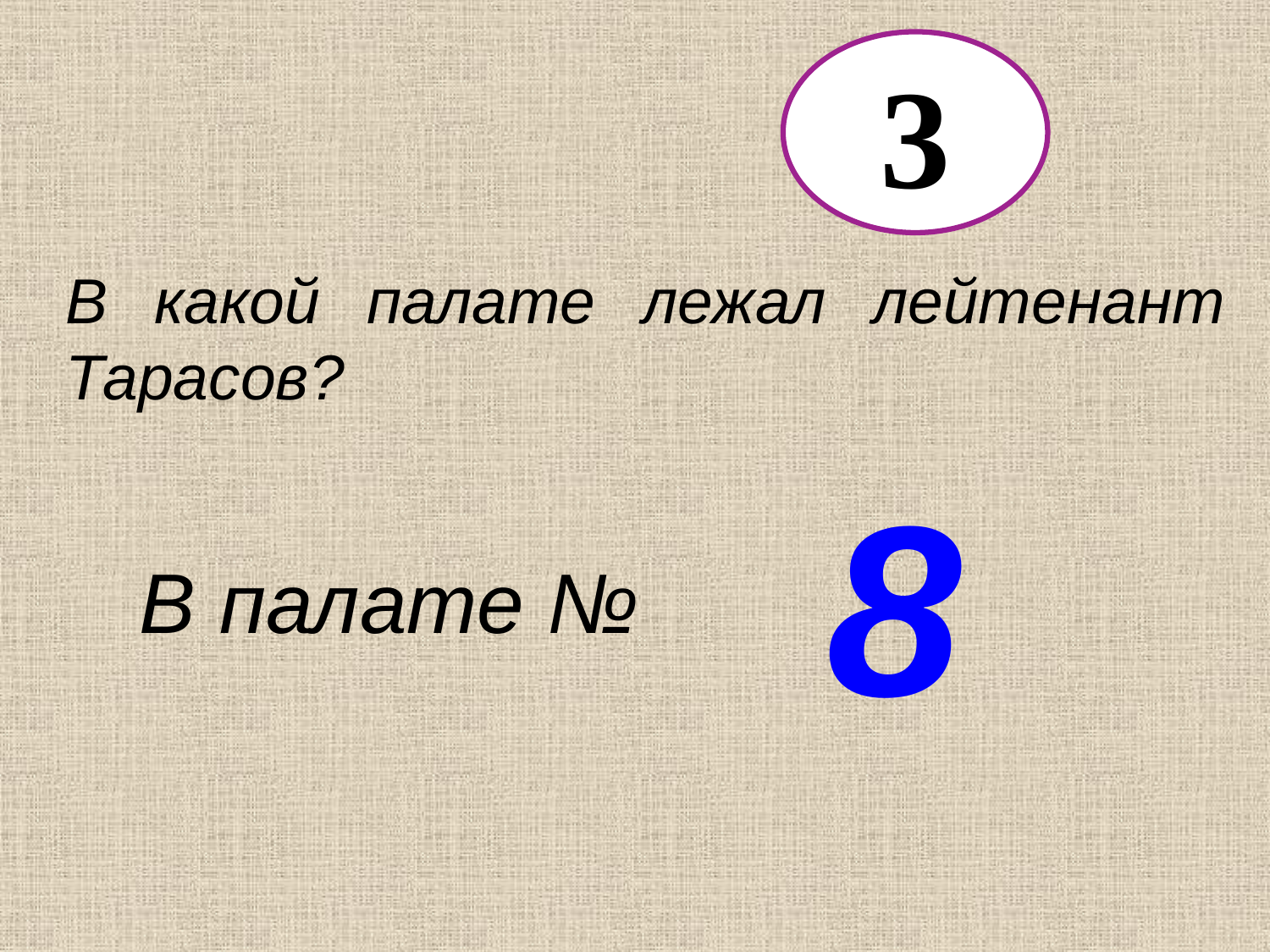

3
В какой палате лежал лейтенант Тарасов?
8
В палате №